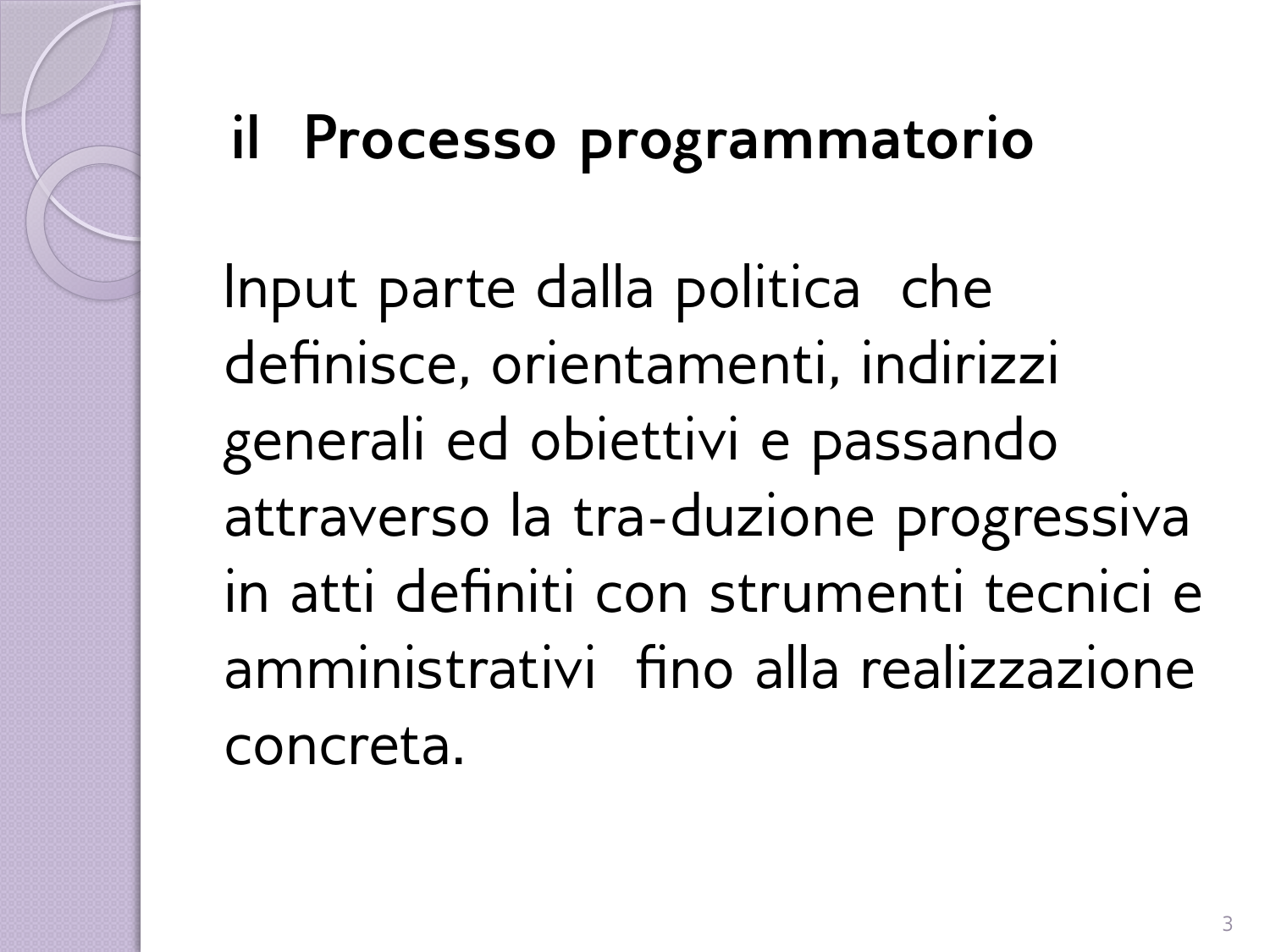

il  Processo programmatorio
Input parte dalla politica  che definisce, orientamenti, indirizzi generali ed obiettivi e passando attraverso la tra-duzione progressiva in atti definiti con strumenti tecnici e amministrativi  fino alla realizzazione concreta.

3